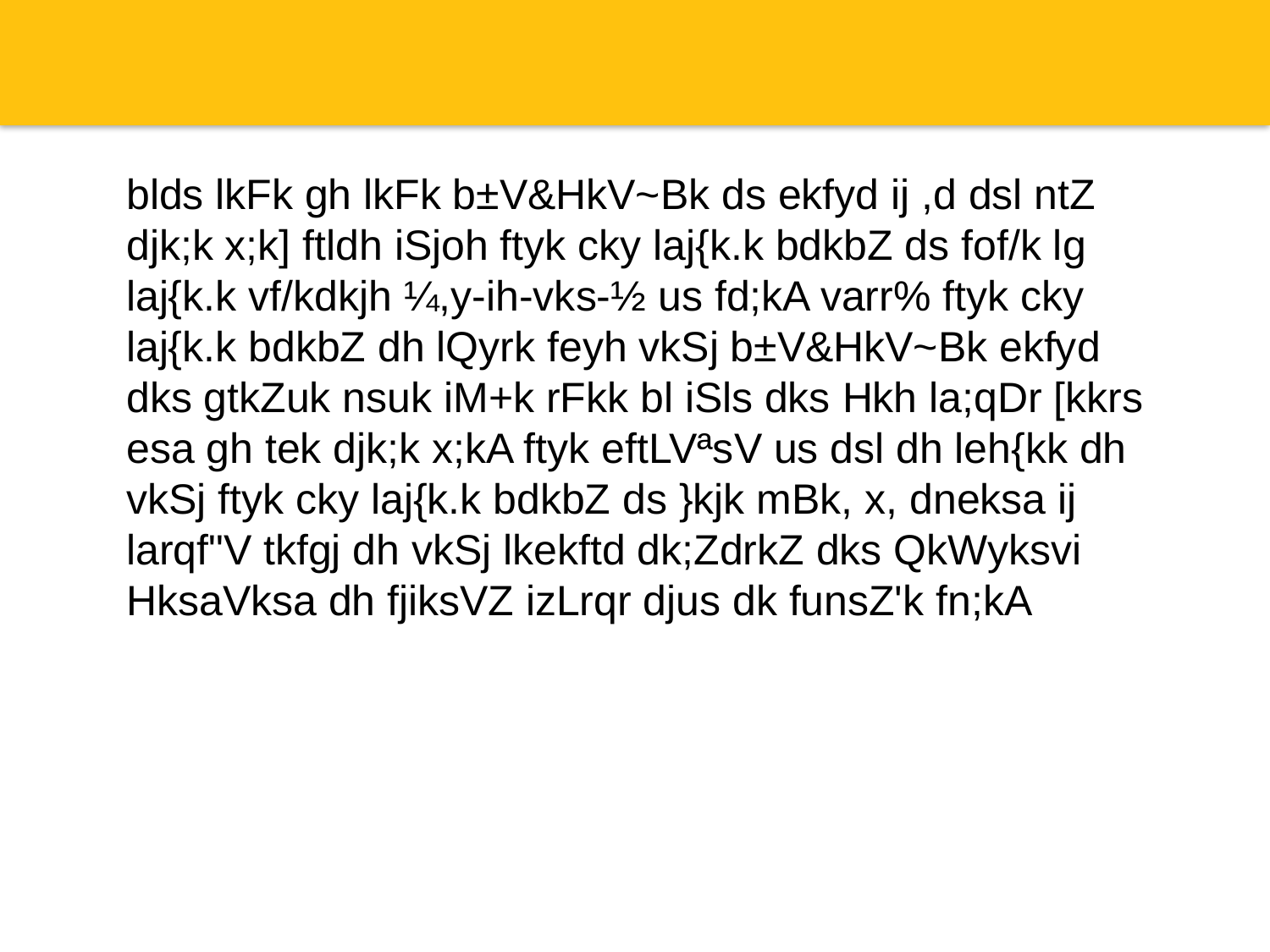

blds lkFk gh lkFk b±V&HkV~Bk ds ekfyd ij ,d dsl ntZ djk;k x;k] ftldh iSjoh ftyk cky laj{k.k bdkbZ ds fof/k lg laj{k.k vf/kdkjh ¼,y-ih-vks-½ us fd;kA varr% ftyk cky laj{k.k bdkbZ dh lQyrk feyh vkSj b±V&HkV~Bk ekfyd dks gtkZuk nsuk iM+k rFkk bl iSls dks Hkh la;qDr [kkrs esa gh tek djk;k x;kA ftyk eftLVªsV us dsl dh leh{kk dh vkSj ftyk cky laj{k.k bdkbZ ds }kjk mBk, x, dneksa ij larqf"V tkfgj dh vkSj lkekftd dk;ZdrkZ dks QkWyksvi HksaVksa dh fjiksVZ izLrqr djus dk funsZ'k fn;kA